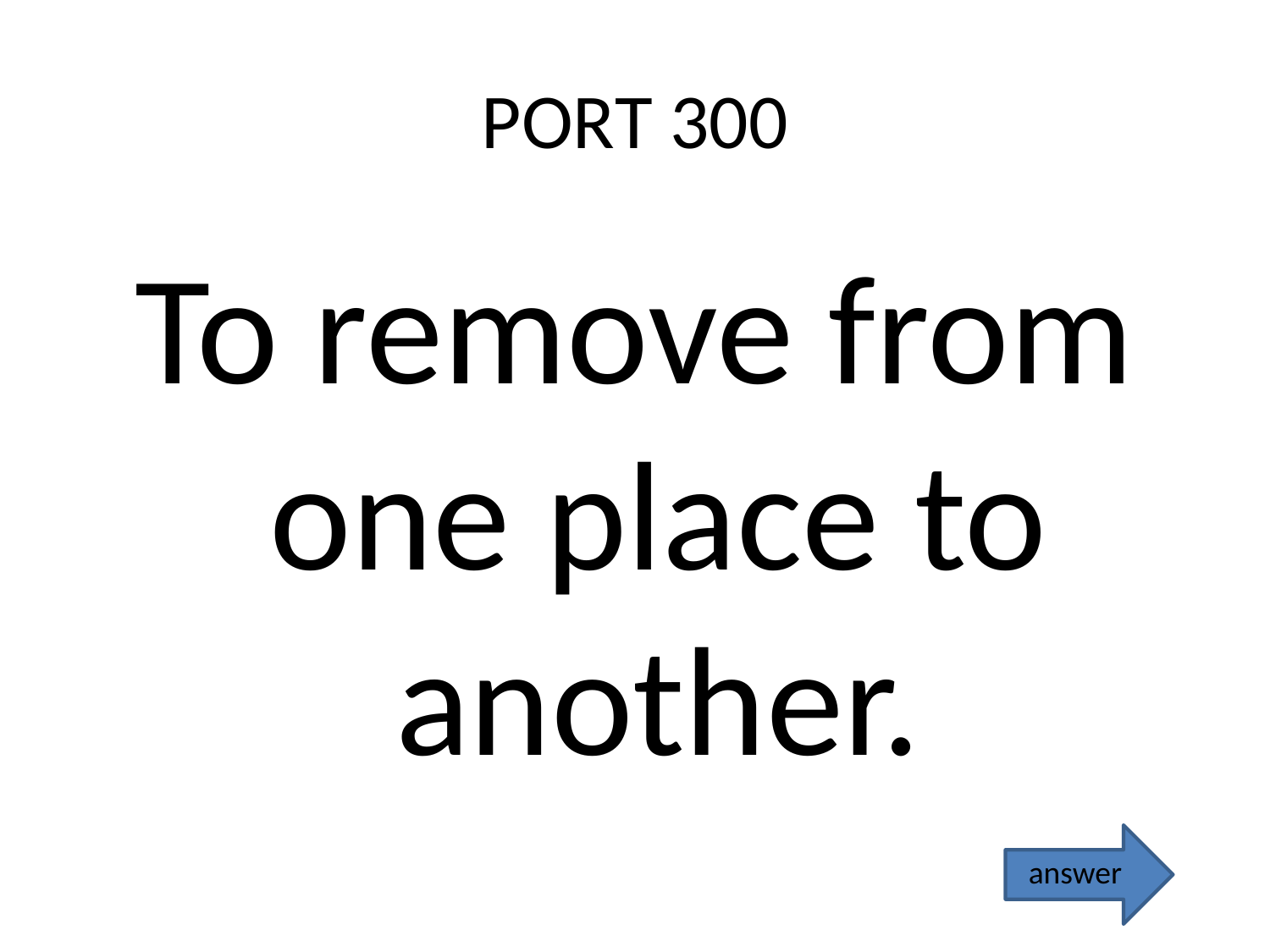

# PORT 300
To remove from one place to another.

answer